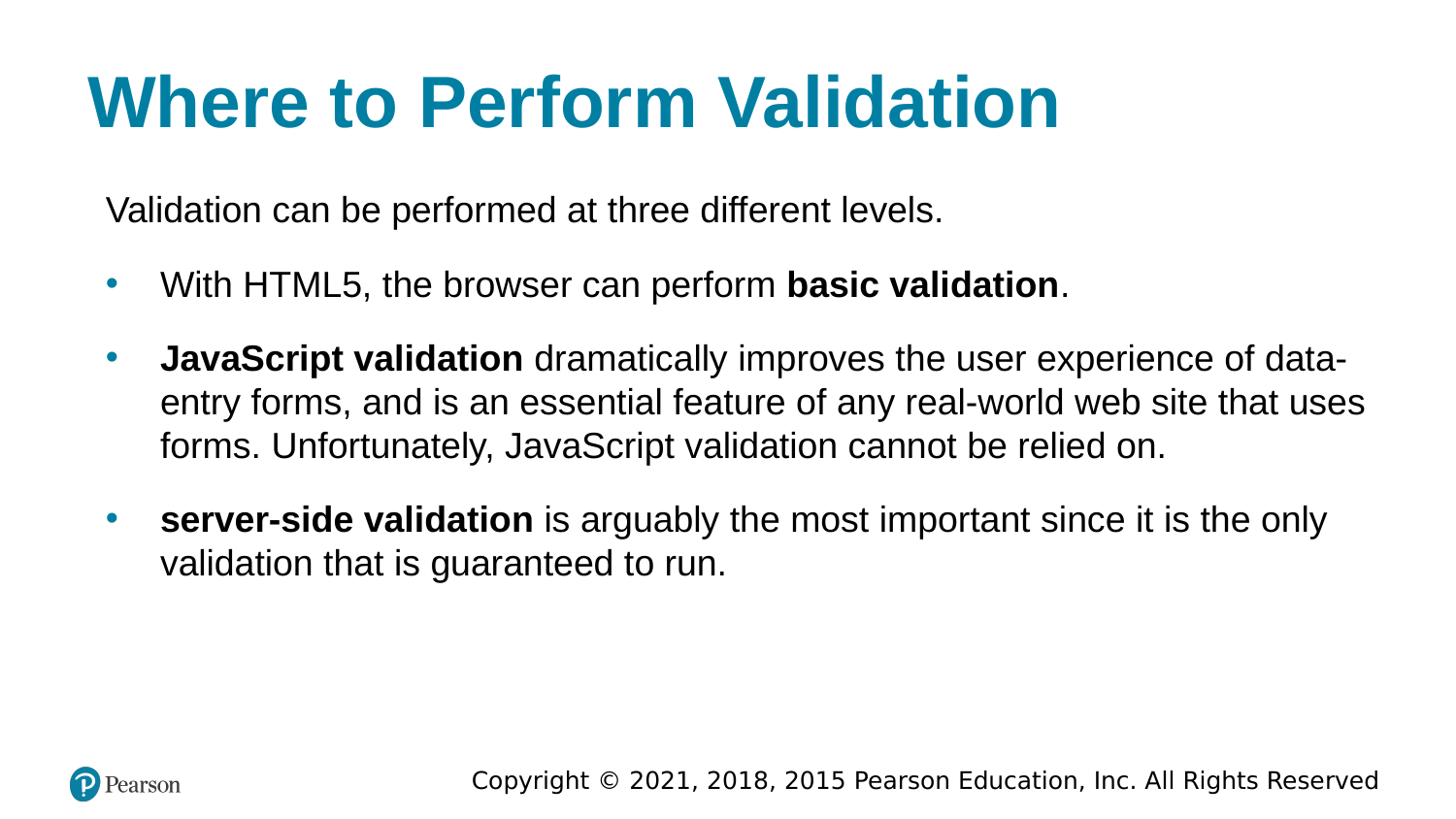

# Where to Perform Validation
Validation can be performed at three different levels.
With HTML5, the browser can perform basic validation.
JavaScript validation dramatically improves the user experience of data-entry forms, and is an essential feature of any real-world web site that uses forms. Unfortunately, JavaScript validation cannot be relied on.
server-side validation is arguably the most important since it is the only validation that is guaranteed to run.